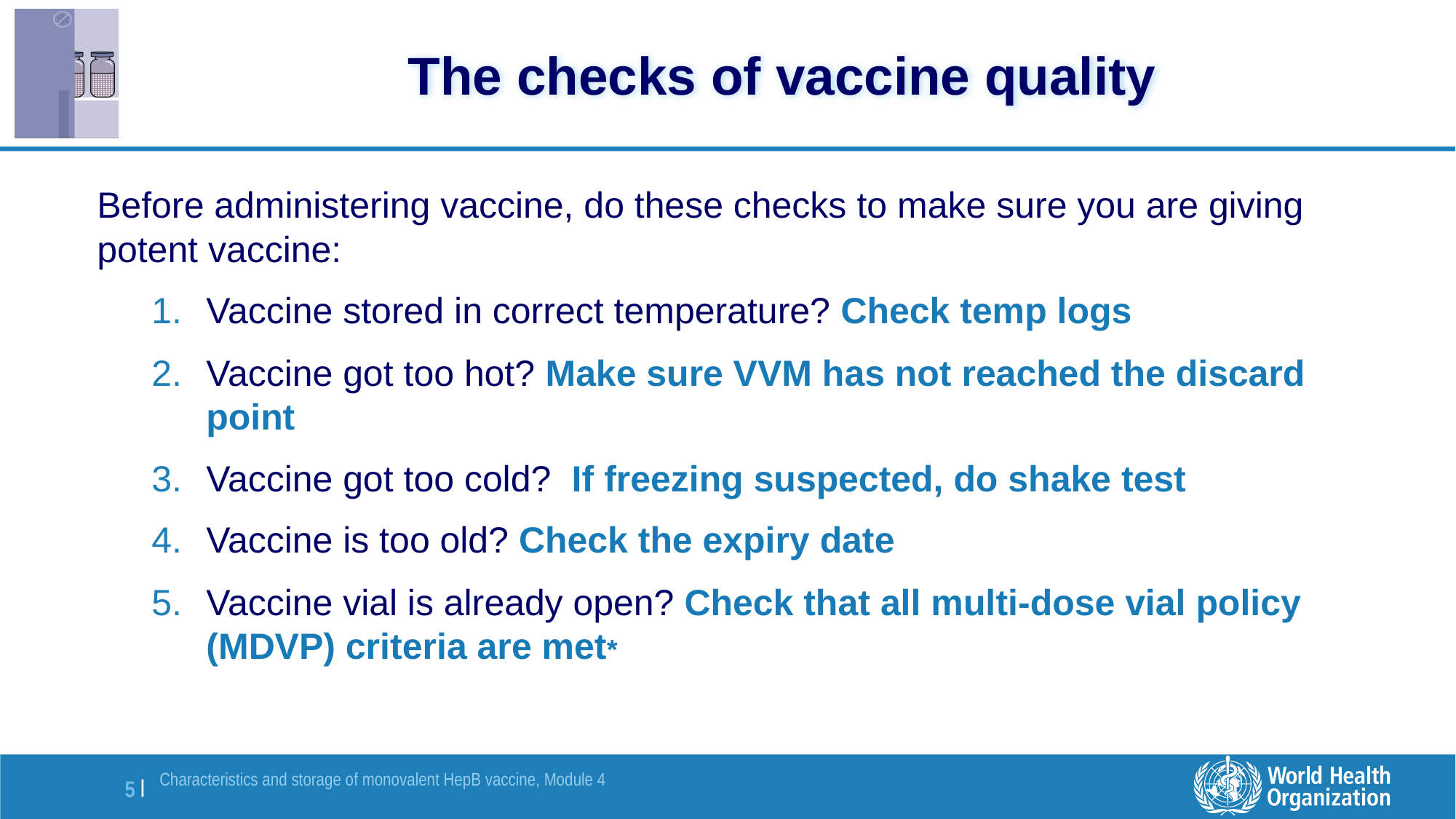

# The checks of vaccine quality
Before administering vaccine, do these checks to make sure you are giving potent vaccine:
Vaccine stored in correct temperature? Check temp logs
Vaccine got too hot? Make sure VVM has not reached the discard point
Vaccine got too cold?  If freezing suspected, do shake test
Vaccine is too old? Check the expiry date
Vaccine vial is already open? Check that all multi-dose vial policy (MDVP) criteria are met*